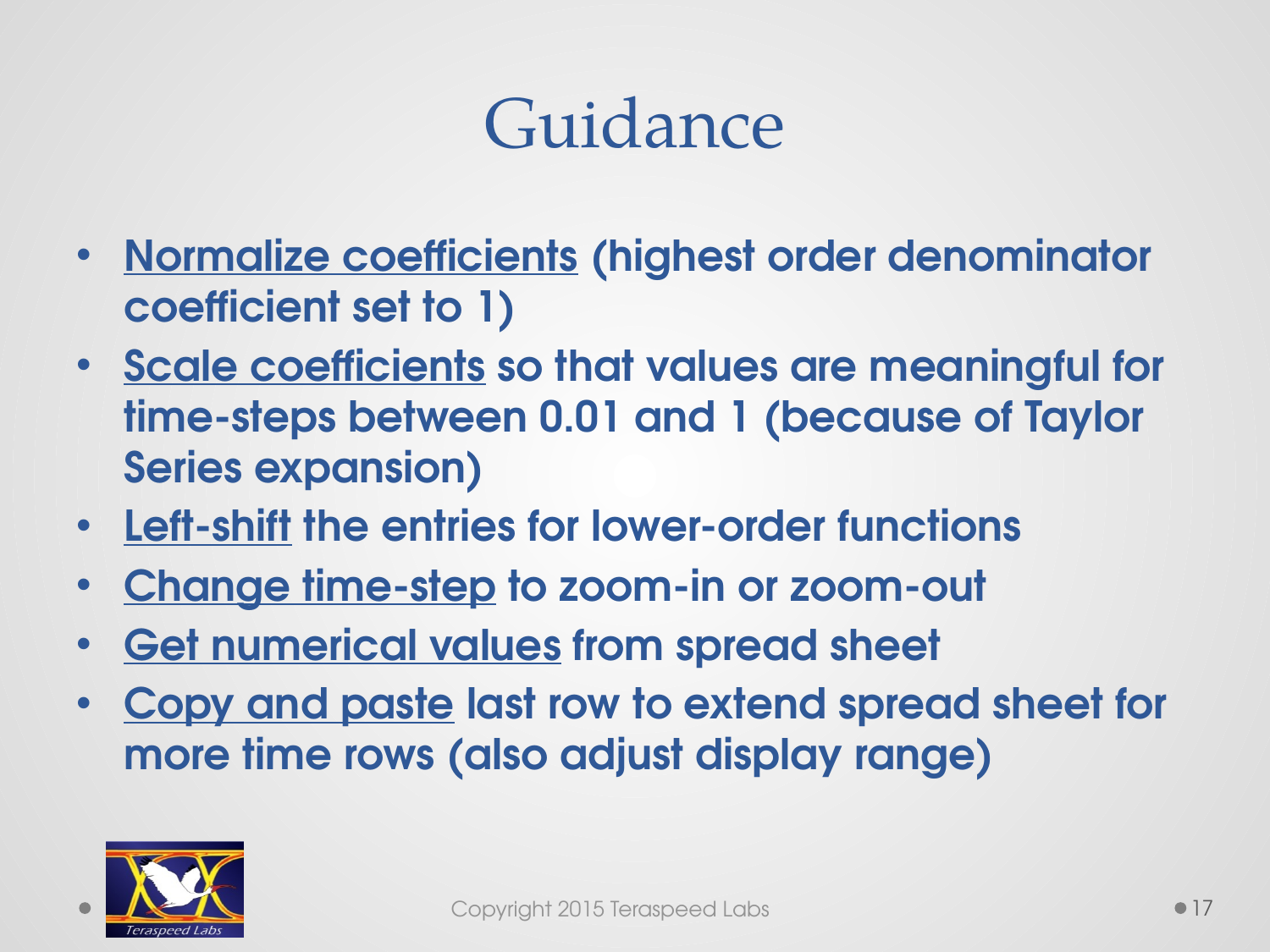

# Guidance
Normalize coefficients (highest order denominator coefficient set to 1)
Scale coefficients so that values are meaningful for time-steps between 0.01 and 1 (because of Taylor Series expansion)
Left-shift the entries for lower-order functions
Change time-step to zoom-in or zoom-out
Get numerical values from spread sheet
Copy and paste last row to extend spread sheet for more time rows (also adjust display range)
17
Copyright 2015 Teraspeed Labs